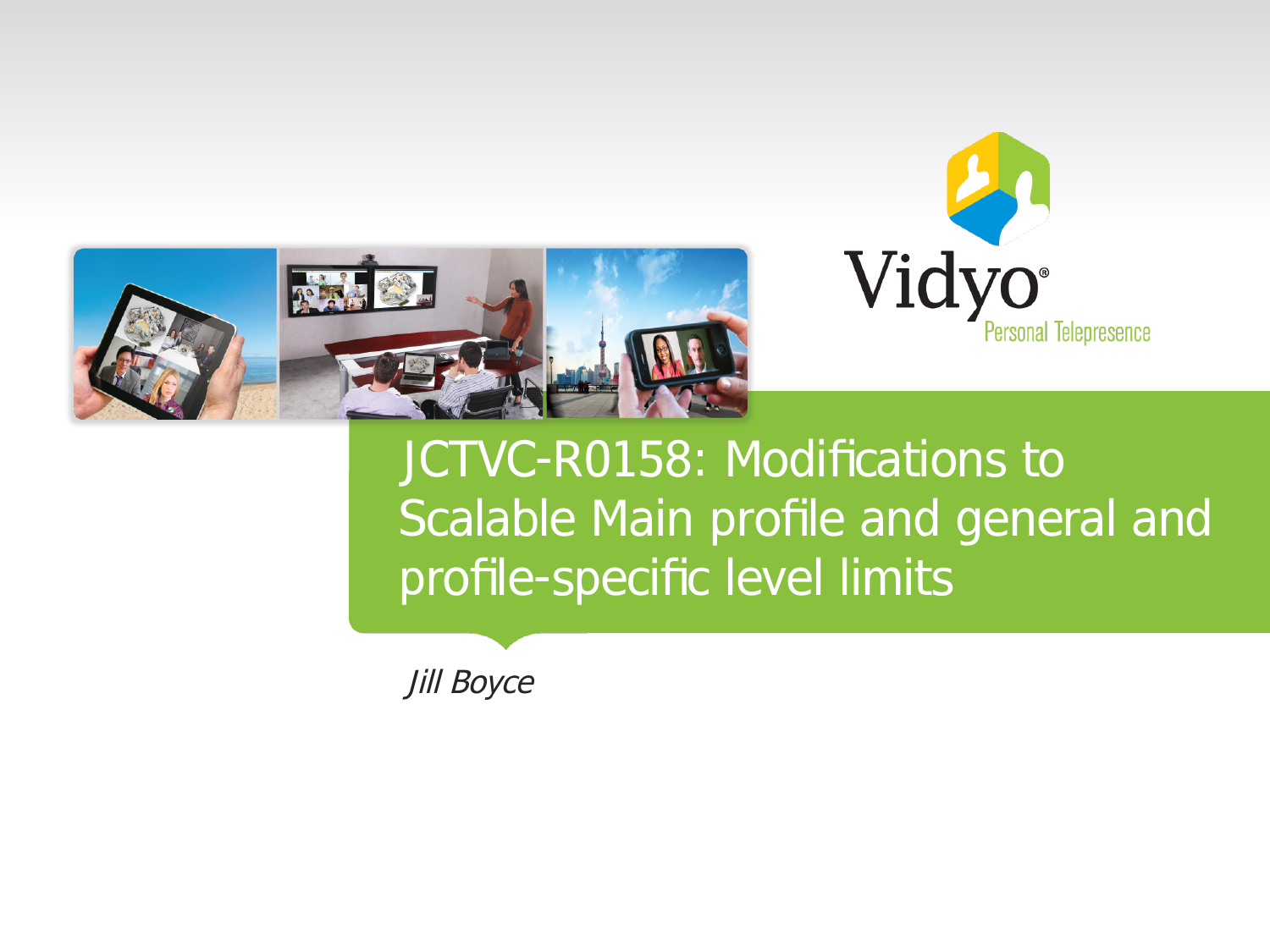

JCTVC-R0158: Modifications to Scalable Main profile and general and profile-specific level limits
Jill Boyce